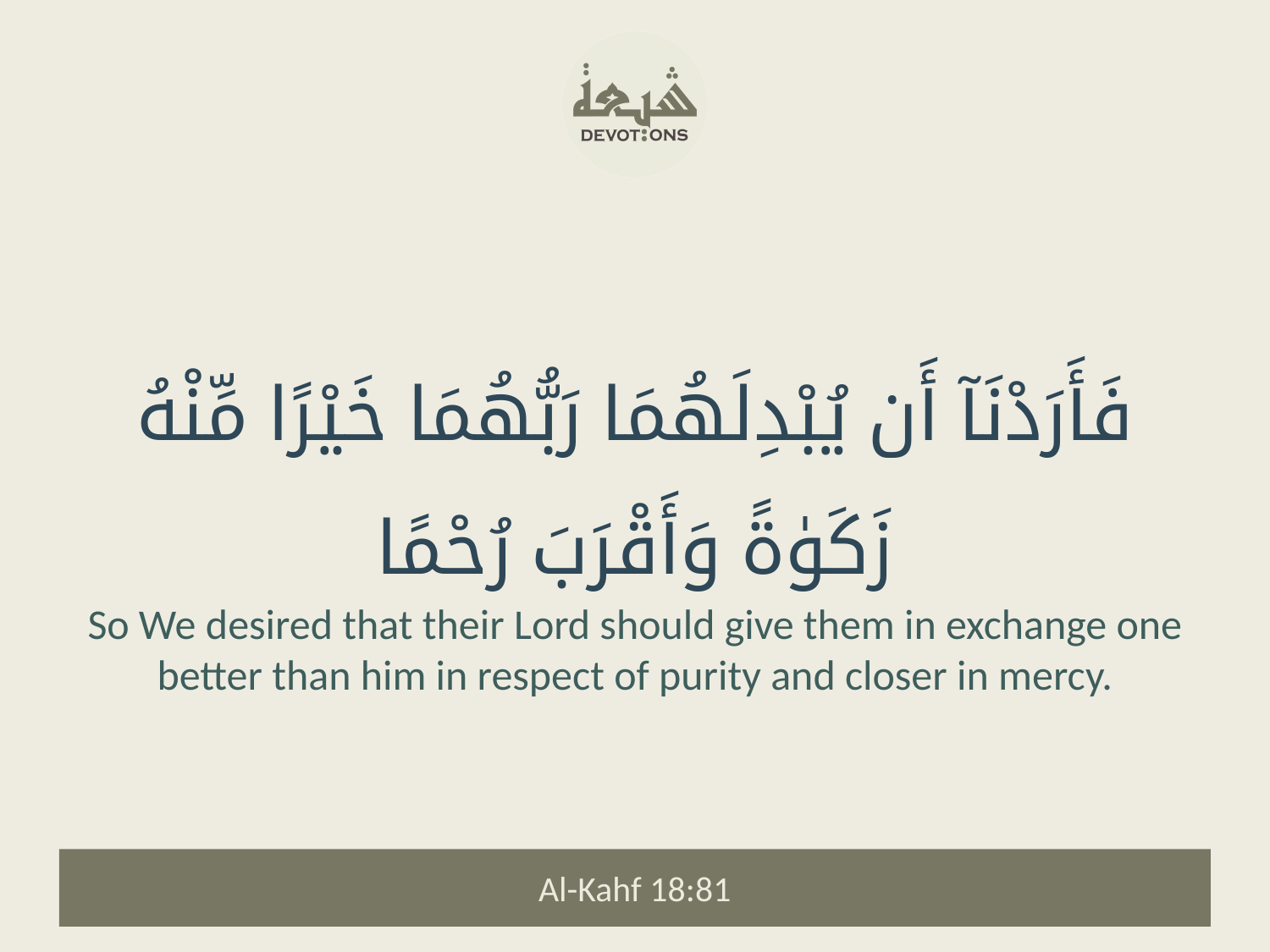

فَأَرَدْنَآ أَن يُبْدِلَهُمَا رَبُّهُمَا خَيْرًا مِّنْهُ زَكَوٰةً وَأَقْرَبَ رُحْمًا
So We desired that their Lord should give them in exchange one better than him in respect of purity and closer in mercy.
Al-Kahf 18:81